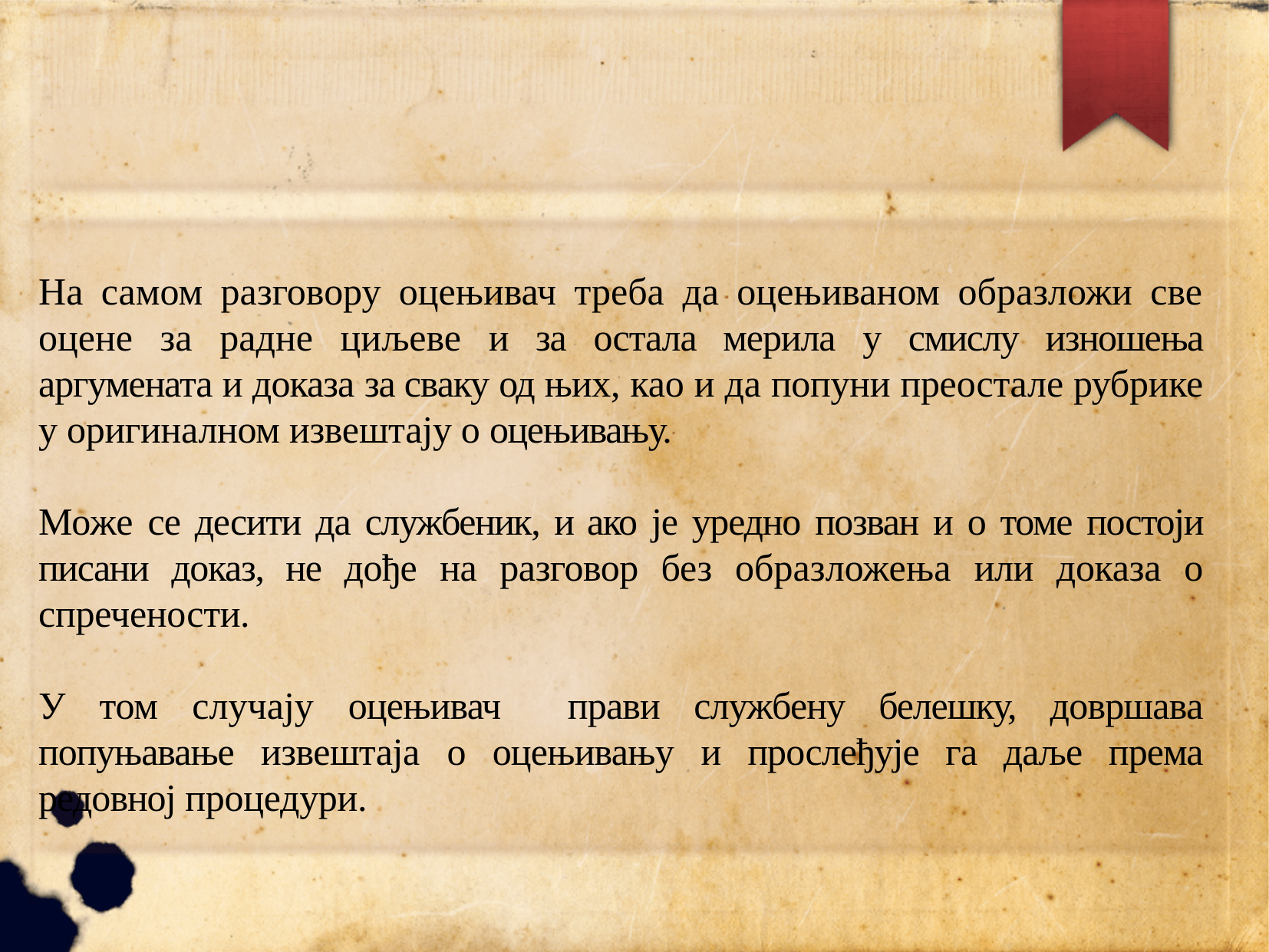

На самом разговору оцењивач треба да оцењиваном образложи све оцене за радне циљеве и за остала мерила у смислу изношења аргумената и доказа за сваку од њих, као и да попуни преостале рубрике у оригиналном извештају о оцењивању.

Може се десити да службеник, и ако је уредно позван и о томе постоји писани доказ, не дође на разговор без образложења или доказа о спречености.

У том случају оцењивач  прави службену белешку, довршава попуњавање извештаја о оцењивању и прослеђује га даље према редовној процедури.